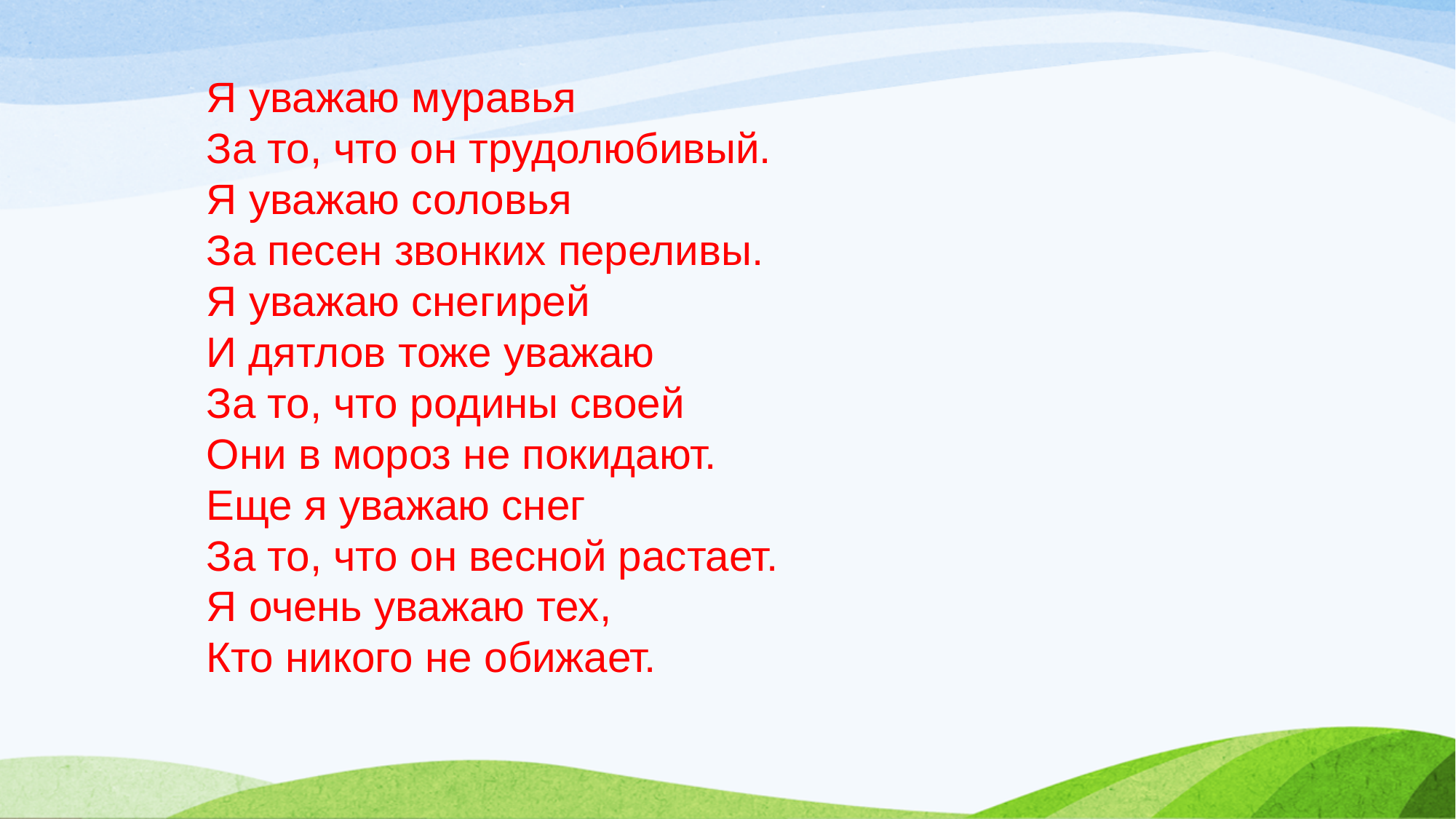

Я уважаю муравья
За то, что он трудолюбивый.
Я уважаю соловья
За песен звонких переливы.
Я уважаю снегирей
И дятлов тоже уважаю
За то, что родины своей
Они в мороз не покидают.
Еще я уважаю снег
За то, что он весной растает.
Я очень уважаю тех,
Кто никого не обижает.